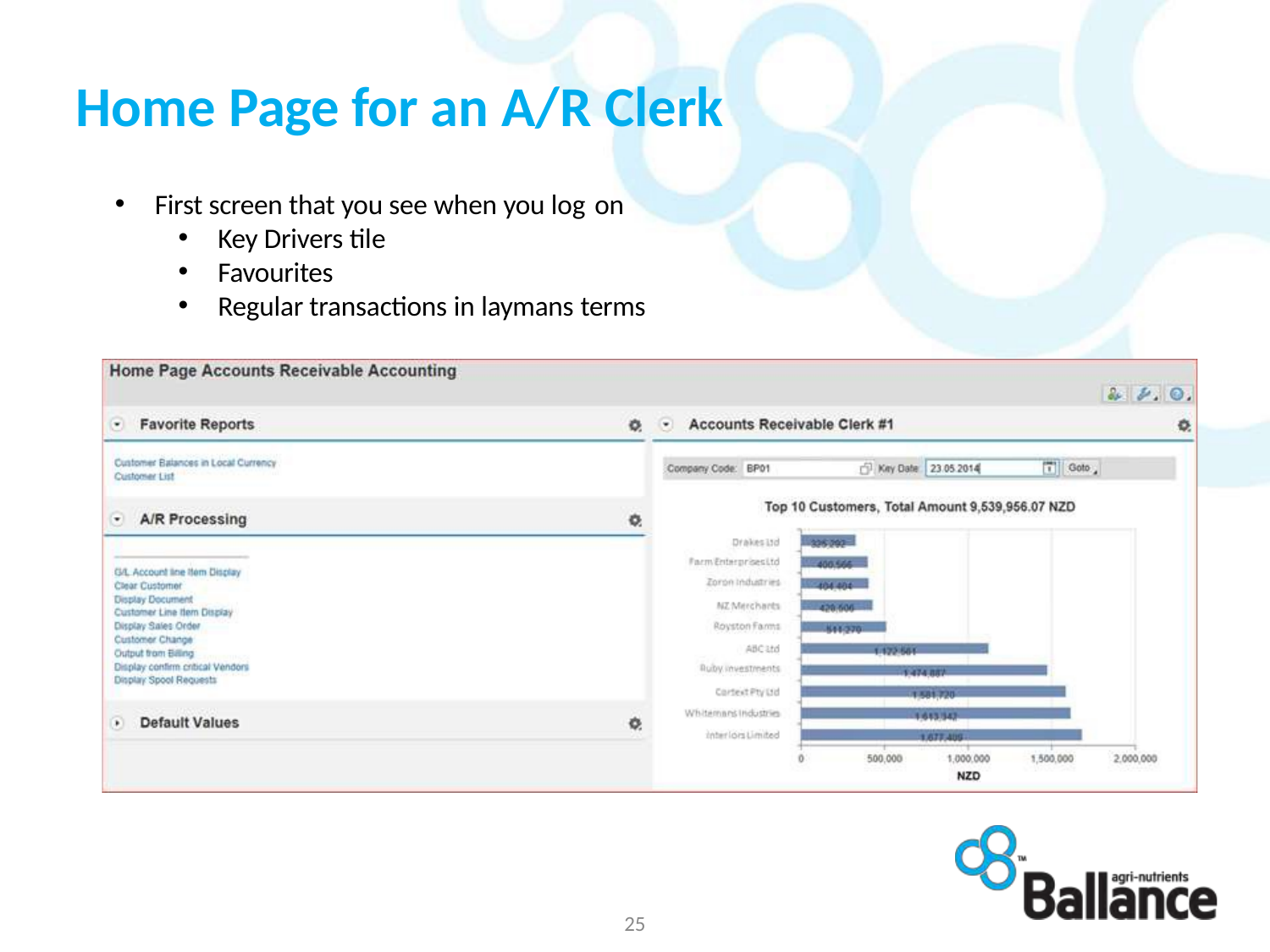

# Home Page for an A/R Clerk
First screen that you see when you log on
Key Drivers tile
Favourites
Regular transactions in laymans terms

25